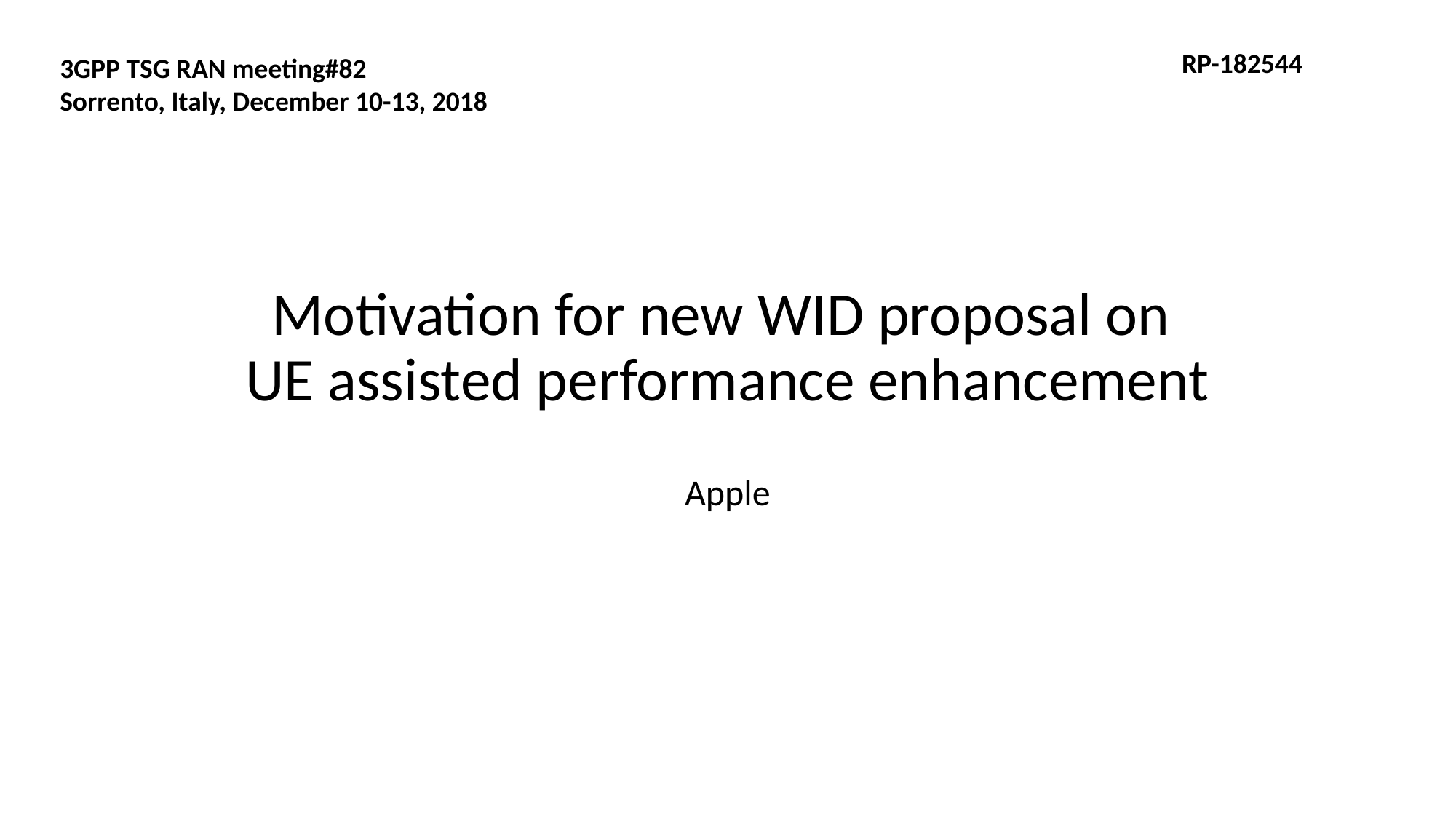

RP-182544
3GPP TSG RAN meeting#82
Sorrento, Italy, December 10-13, 2018
# Motivation for new WID proposal on UE assisted performance enhancement
Apple